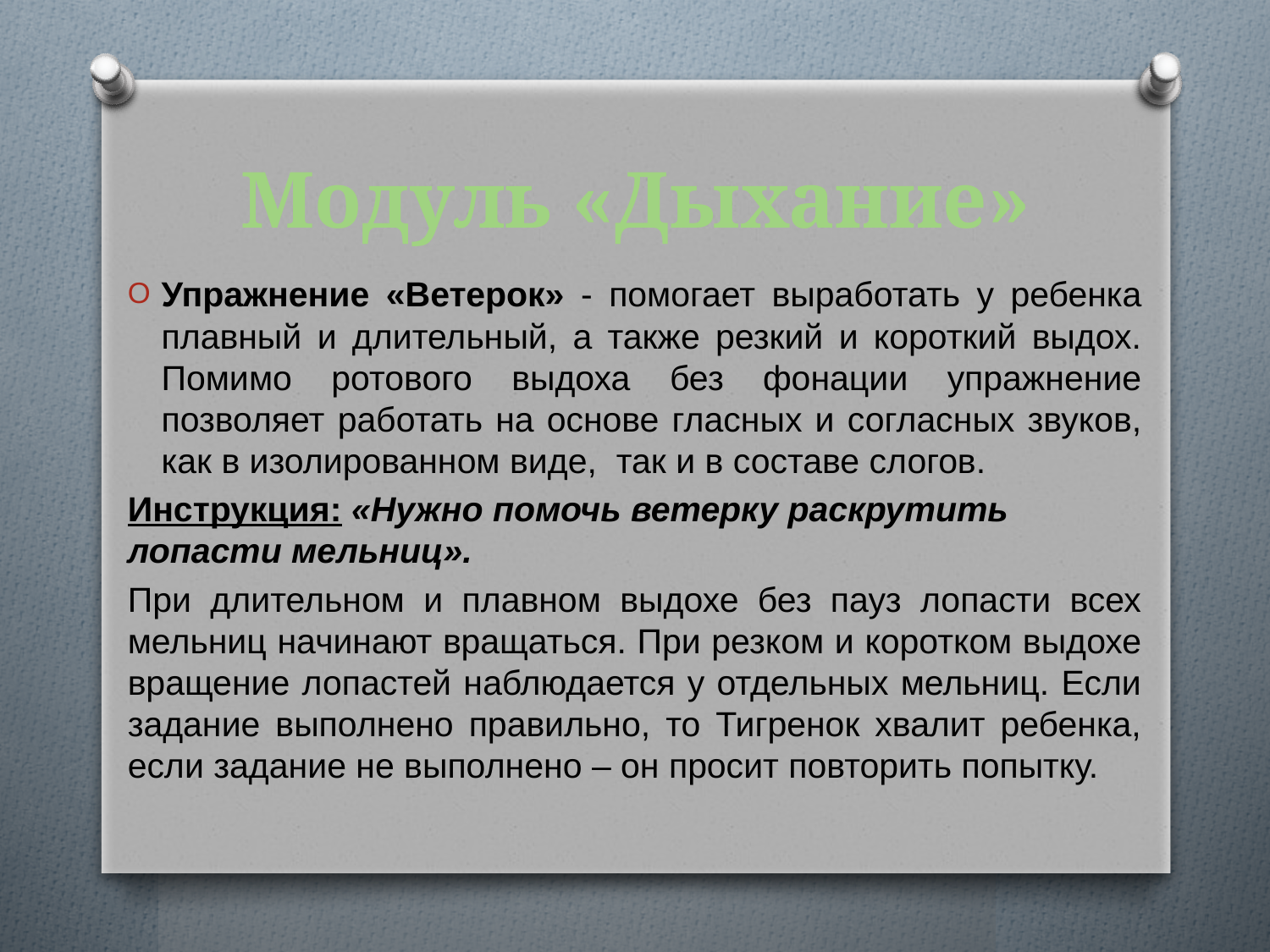

# Модуль «Дыхание»
Упражнение «Ветерок» - помогает выработать у ребенка плавный и длительный, а также резкий и короткий выдох. Помимо ротового выдоха без фонации упражнение позволяет работать на основе гласных и согласных звуков, как в изолированном виде,  так и в составе слогов.
Инструкция: «Нужно помочь ветерку раскрутить лопасти мельниц».
При длительном и плавном выдохе без пауз лопасти всех мельниц начинают вращаться. При резком и коротком выдохе вращение лопастей наблюдается у отдельных мельниц. Если задание выполнено правильно, то Тигренок хвалит ребенка, если задание не выполнено – он просит повторить попытку.